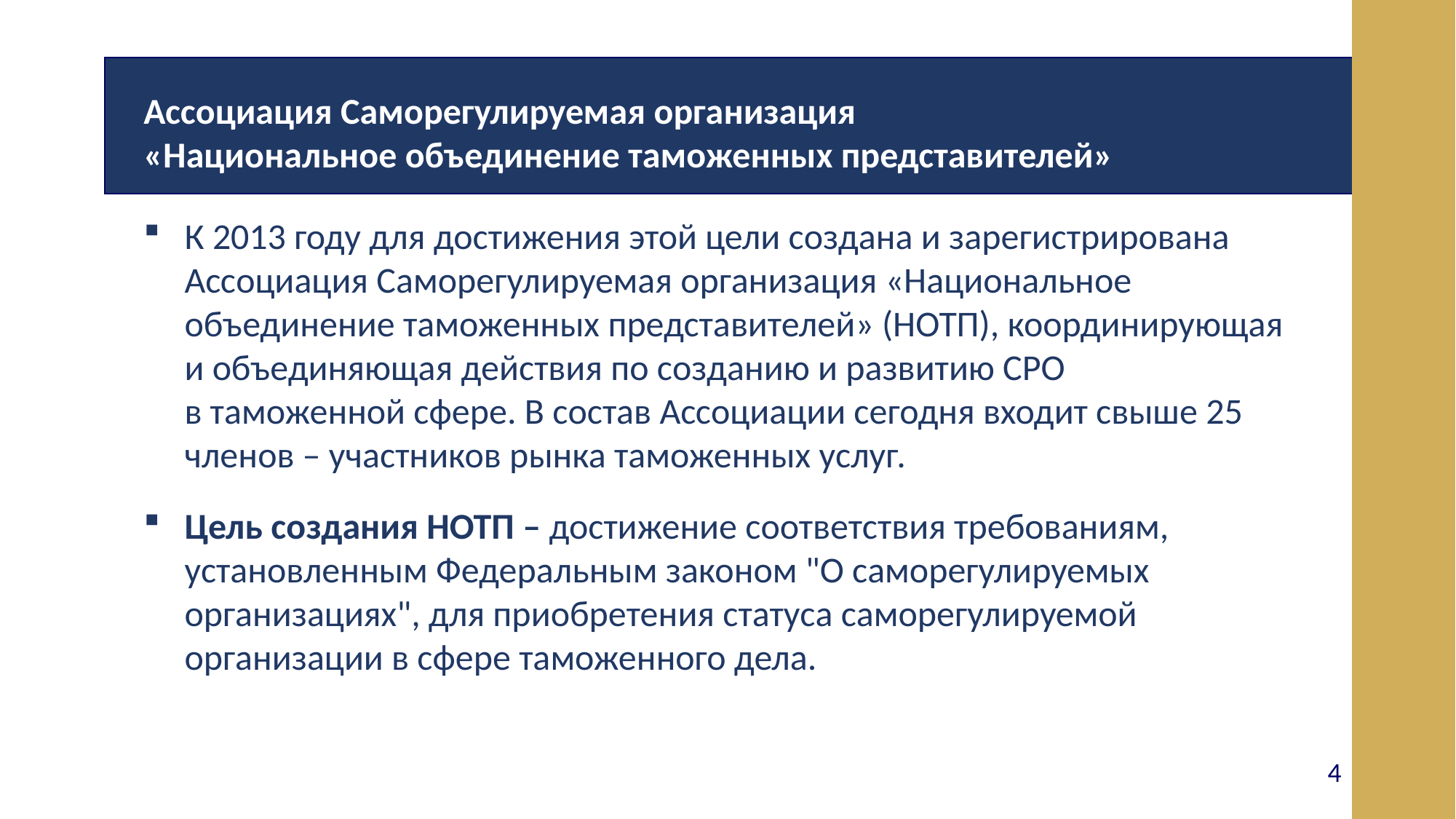

Ассоциация Саморегулируемая организация
«Национальное объединение таможенных представителей»

К 2013 году для достижения этой цели создана и зарегистрирована Ассоциация Саморегулируемая организация «Национальное объединение таможенных представителей» (НОТП), координирующая и объединяющая действия по созданию и развитию CРО
в таможенной сфере. В состав Ассоциации сегодня входит свыше 25 членов – участников рынка таможенных услуг.
Цель создания НОТП – достижение соответствия требованиям, установленным Федеральным законом "О саморегулируемых организациях", для приобретения статуса саморегулируемой организации в сфере таможенного дела.
4